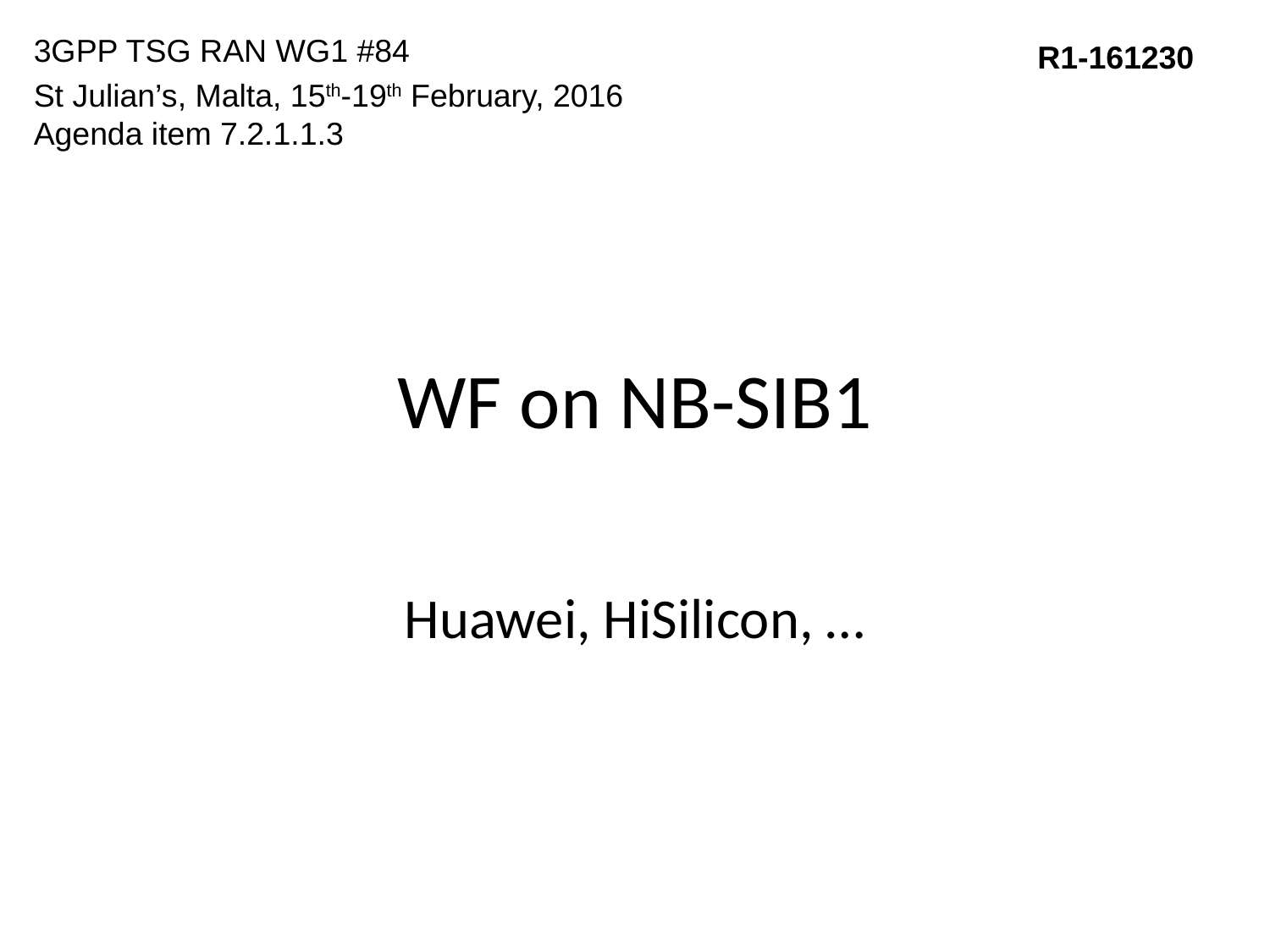

3GPP TSG RAN WG1 #84
St Julian’s, Malta, 15th-19th February, 2016
Agenda item 7.2.1.1.3
R1-161230
# WF on NB-SIB1
Huawei, HiSilicon, …